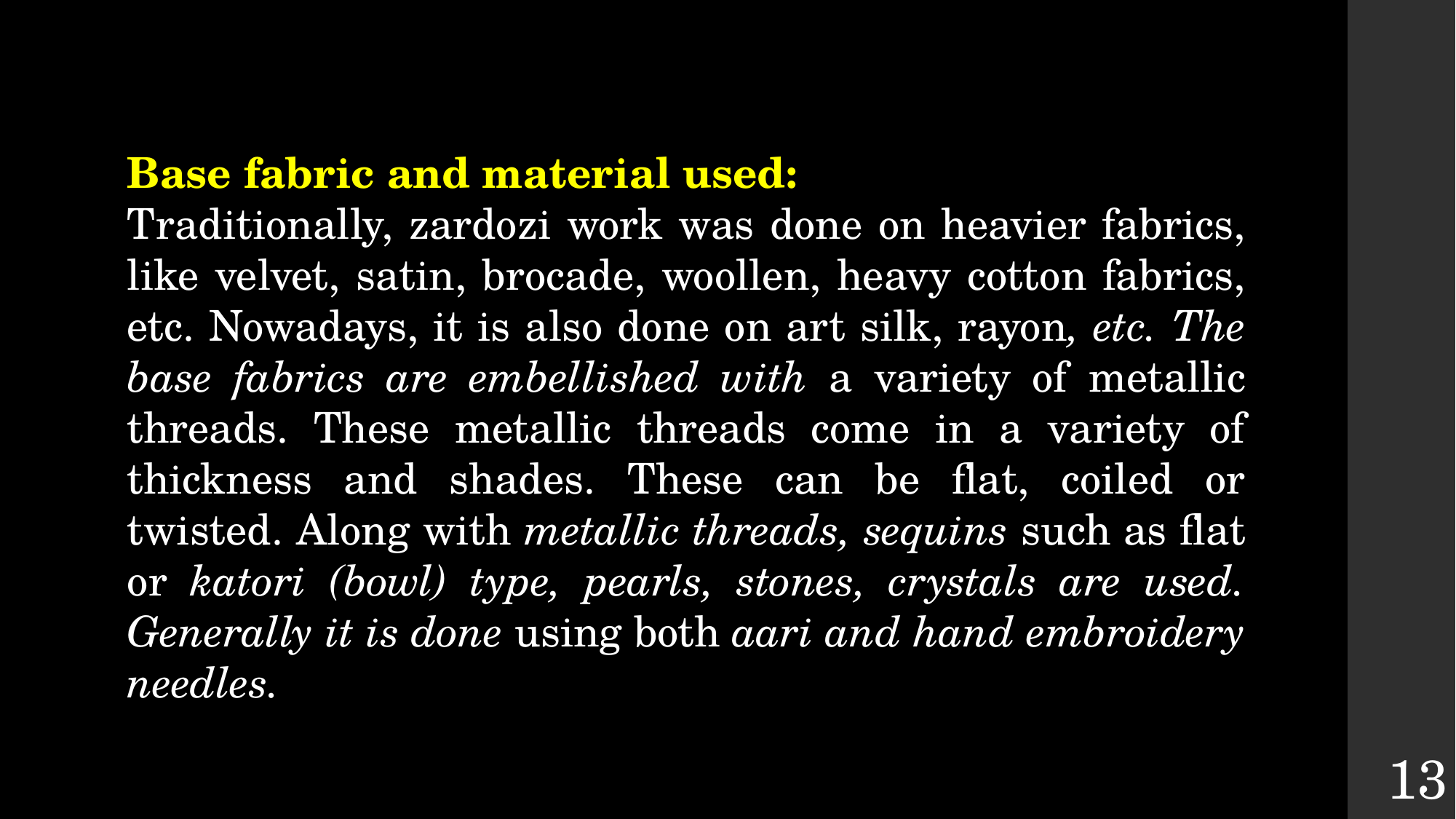

Base fabric and material used:
Traditionally, zardozi work was done on heavier fabrics, like velvet, satin, brocade, woollen, heavy cotton fabrics, etc. Nowadays, it is also done on art silk, rayon, etc. The base fabrics are embellished with a variety of metallic threads. These metallic threads come in a variety of thickness and shades. These can be flat, coiled or twisted. Along with metallic threads, sequins such as flat or katori (bowl) type, pearls, stones, crystals are used. Generally it is done using both aari and hand embroidery needles.
13